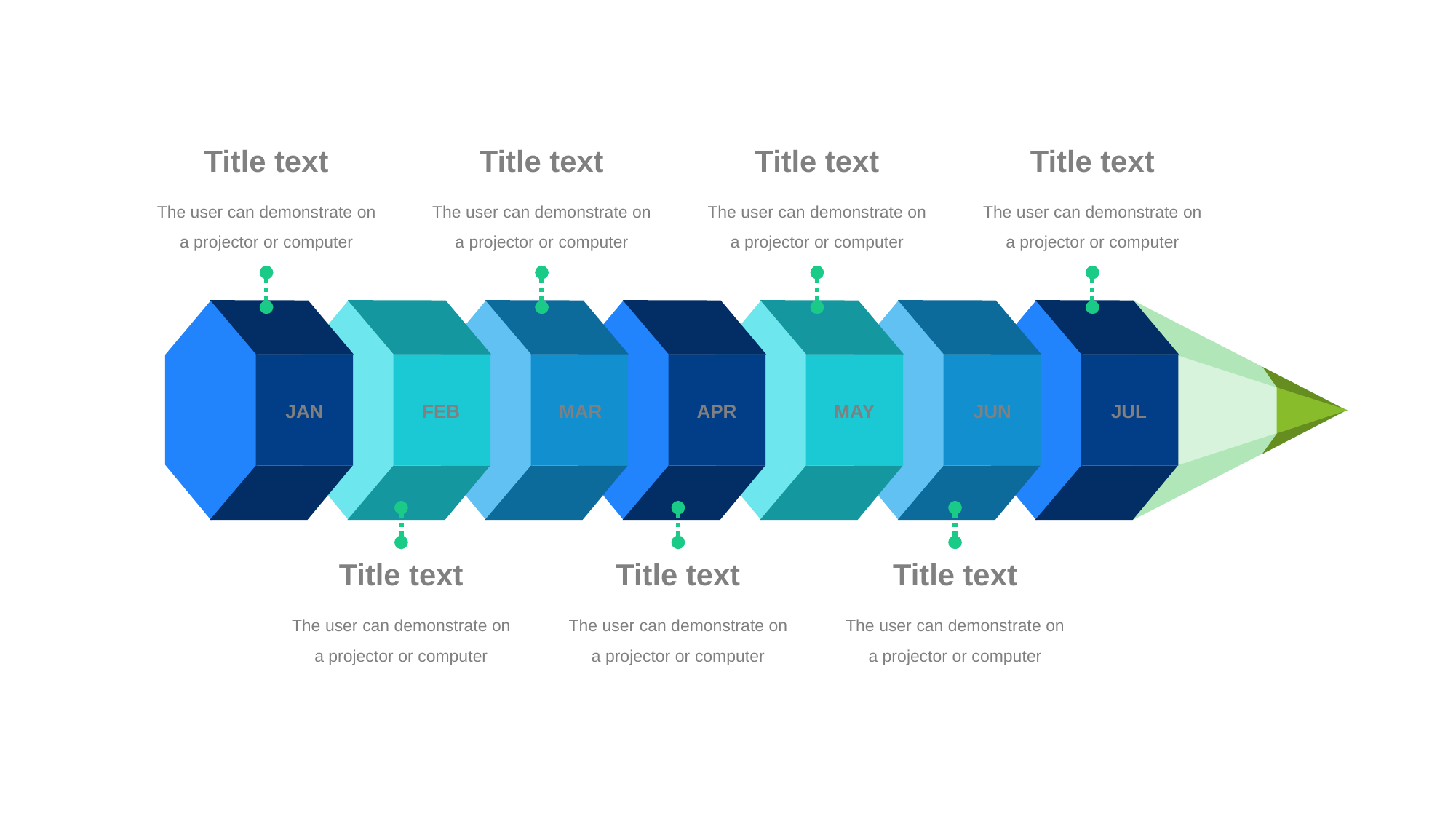

Title text
Title text
Title text
Title text
The user can demonstrate on a projector or computer
The user can demonstrate on a projector or computer
The user can demonstrate on a projector or computer
The user can demonstrate on a projector or computer

JUL

JAN

FEB

MAR

APR

MAY

JUN
Title text
The user can demonstrate on a projector or computer
Title text
The user can demonstrate on a projector or computer
Title text
The user can demonstrate on a projector or computer